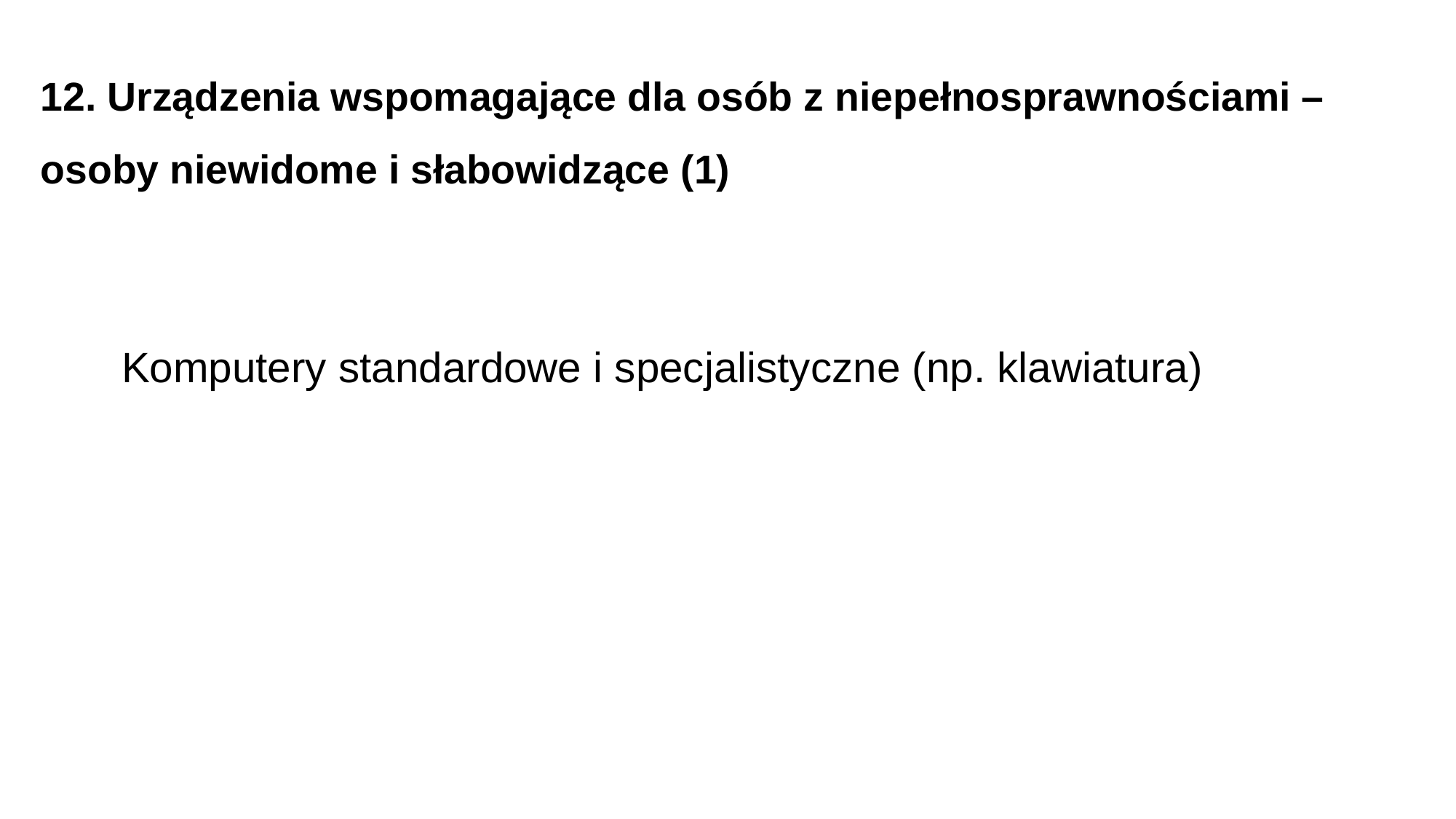

# 12. Urządzenia wspomagające dla osób z niepełnosprawnościami – osoby niewidome i słabowidzące (1)
Komputery standardowe i specjalistyczne (np. klawiatura)